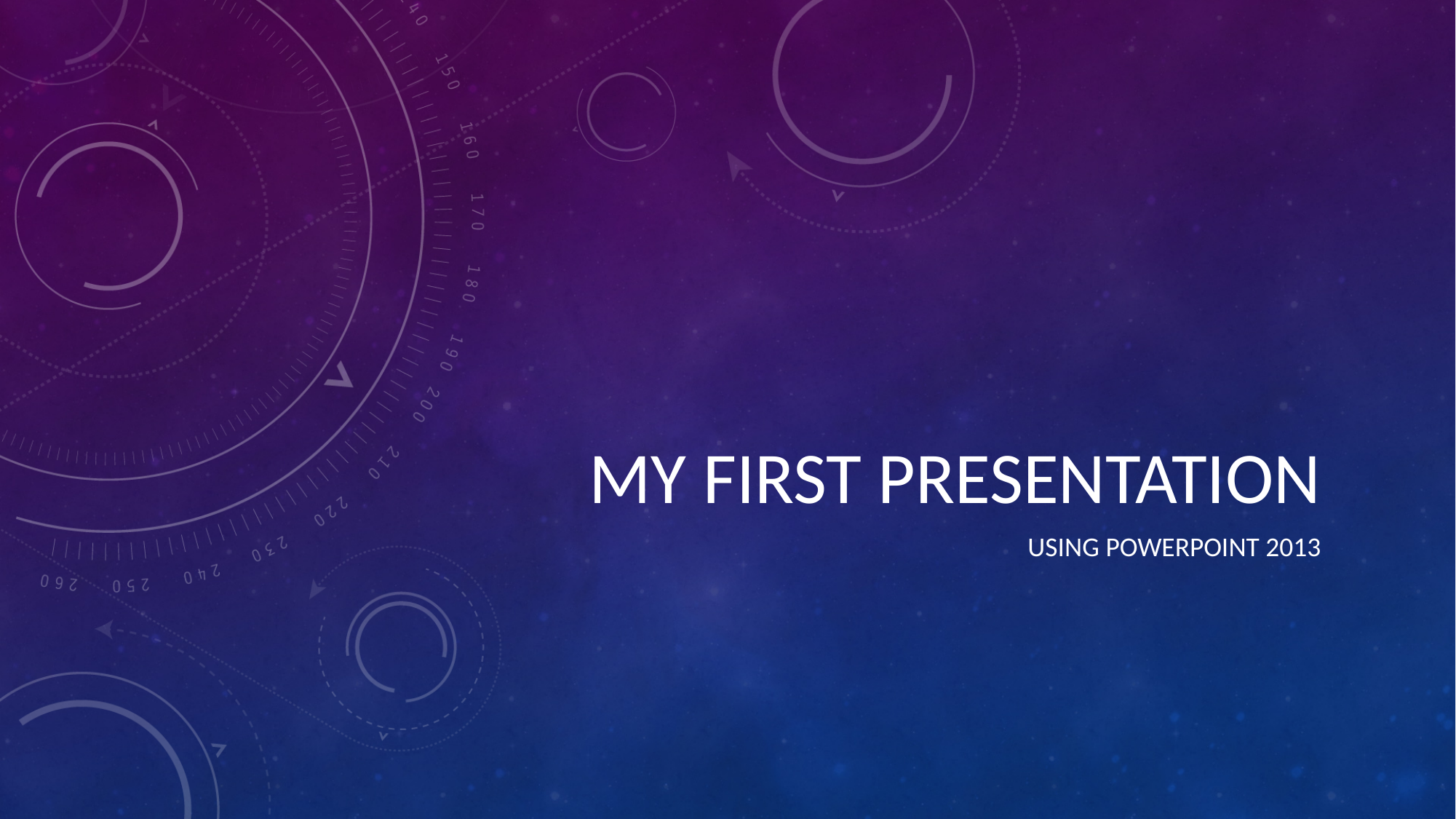

# My First Presentation
Using PowerPoint 2013